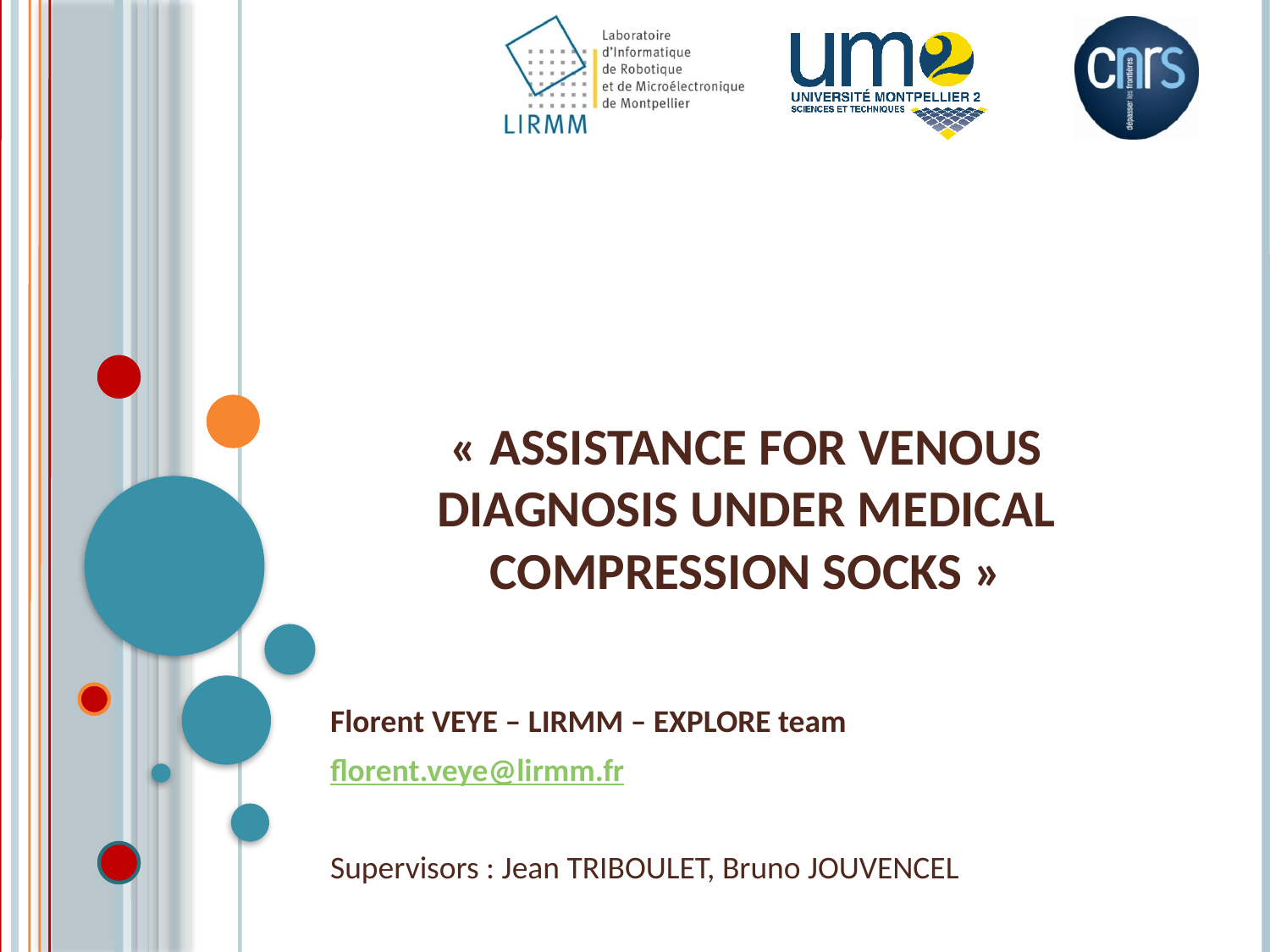

# « Assistance for venous diagnosis under medical compression socks »

Florent VEYE – LIRMM – EXPLORE team
florent.veye@lirmm.fr

Supervisors : Jean TRIBOULET, Bruno JOUVENCEL